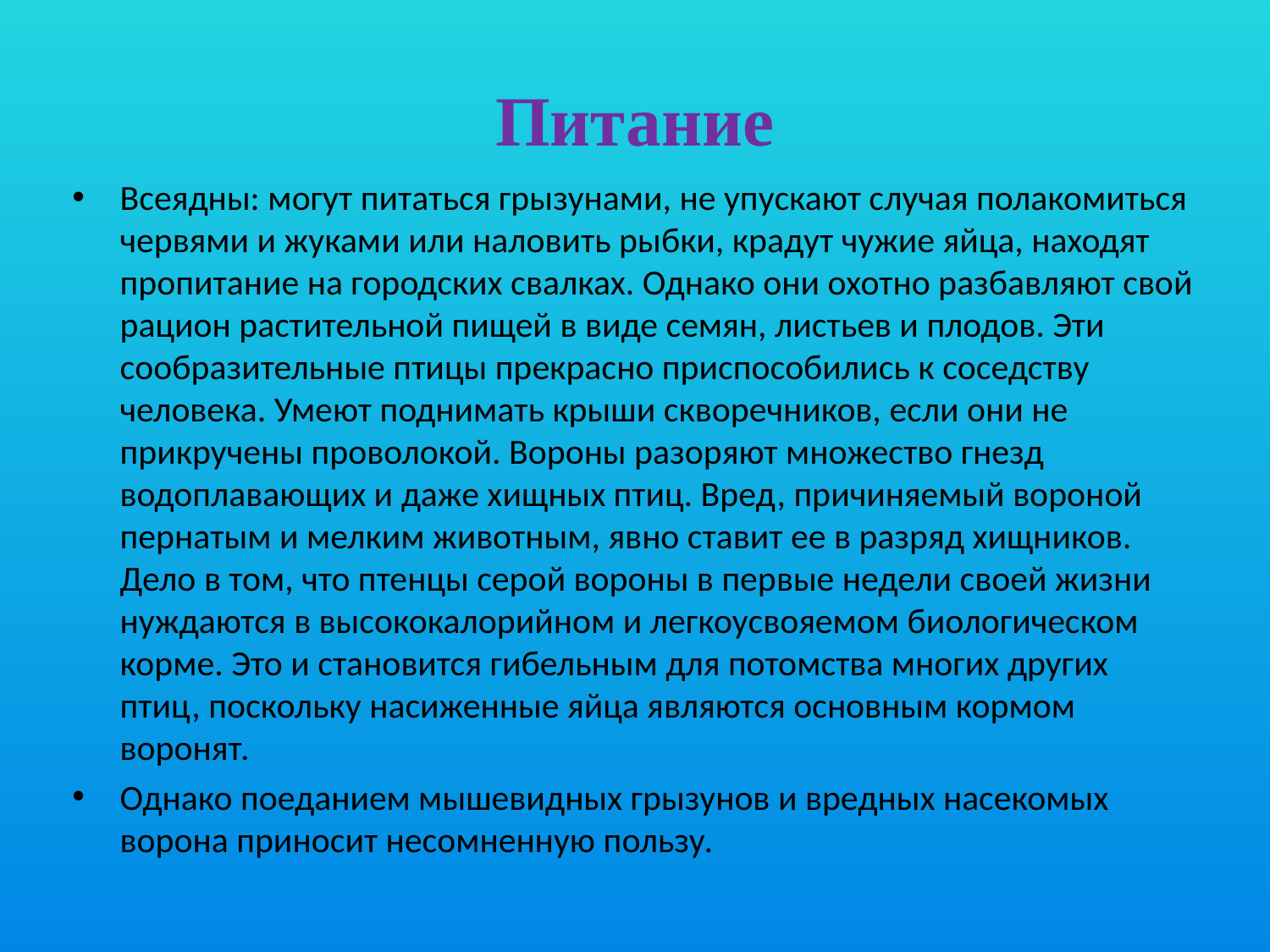

# Питание
Всеядны: могут питаться грызунами, не упускают случая полакомиться червями и жуками или наловить рыбки, крадут чужие яйца, находят пропитание на городских свалках. Однако они охотно разбавляют свой рацион растительной пищей в виде семян, листьев и плодов. Эти сообразительные птицы пpeкрасно приспособились к соседству человека. Умеют поднимать крыши скворечников, если они не прикручены проволокой. Вороны разоряют множество гнезд водоплавающих и даже хищных птиц. Вред, причиняемый вороной пернатым и мелким животным, явно ставит ее в разряд хищников. Дело в том, что птенцы серой вороны в первые недели своей жизни нуждаются в высококалорийном и легкоусвояемом биологическом корме. Это и становится гибельным для потомства многих других птиц, поскольку насиженные яйца являются основным кормом воронят.
Однако поеданием мышевидных грызунов и вредных насекомых ворона приносит несомненную пользу.